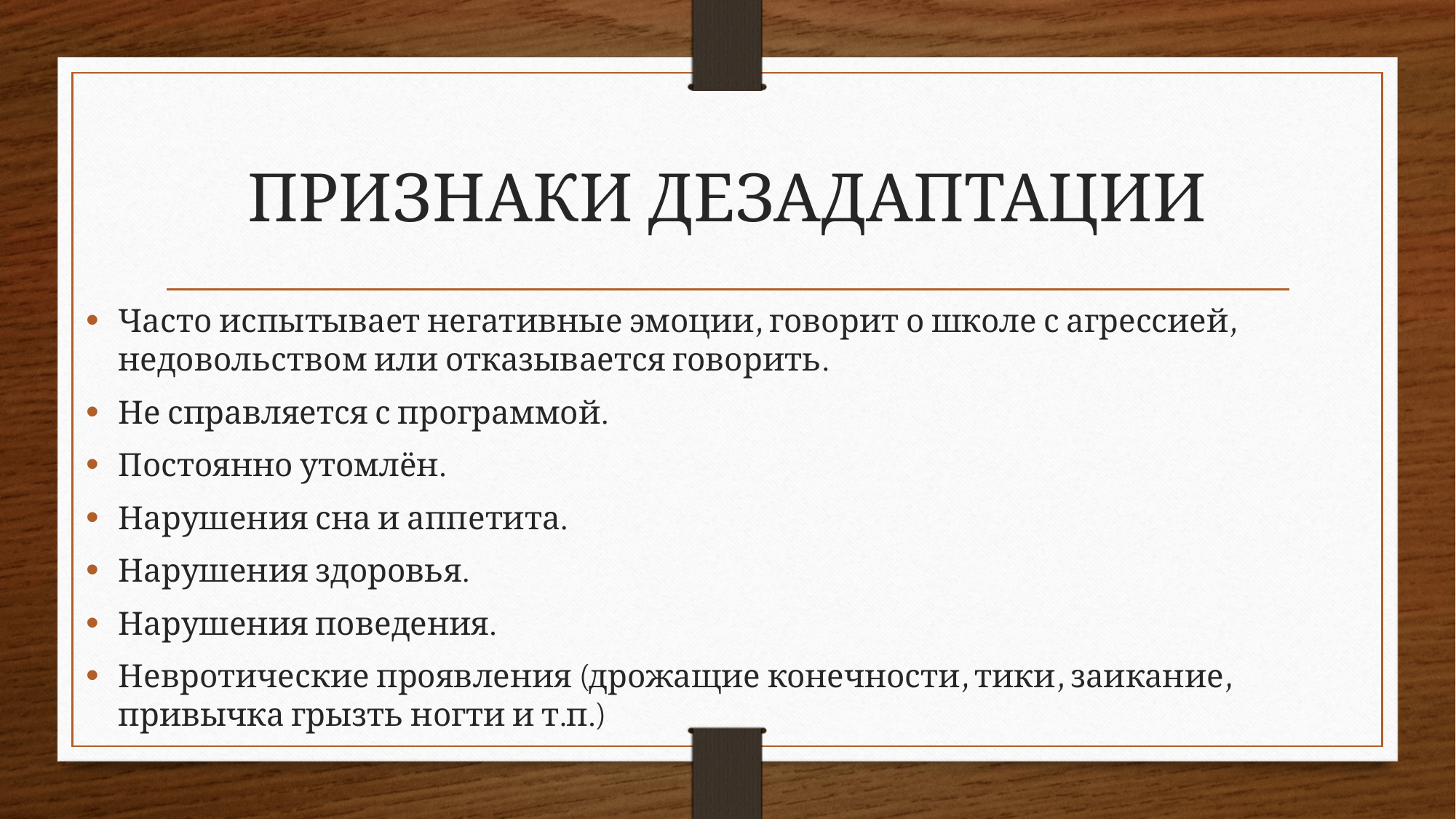

# ПРИЗНАКИ ДЕЗАДАПТАЦИИ
Часто испытывает негативные эмоции, говорит о школе с агрессией, недовольством или отказывается говорить.
Не справляется с программой.
Постоянно утомлён.
Нарушения сна и аппетита.
Нарушения здоровья.
Нарушения поведения.
Невротические проявления (дрожащие конечности, тики, заикание, привычка грызть ногти и т.п.)